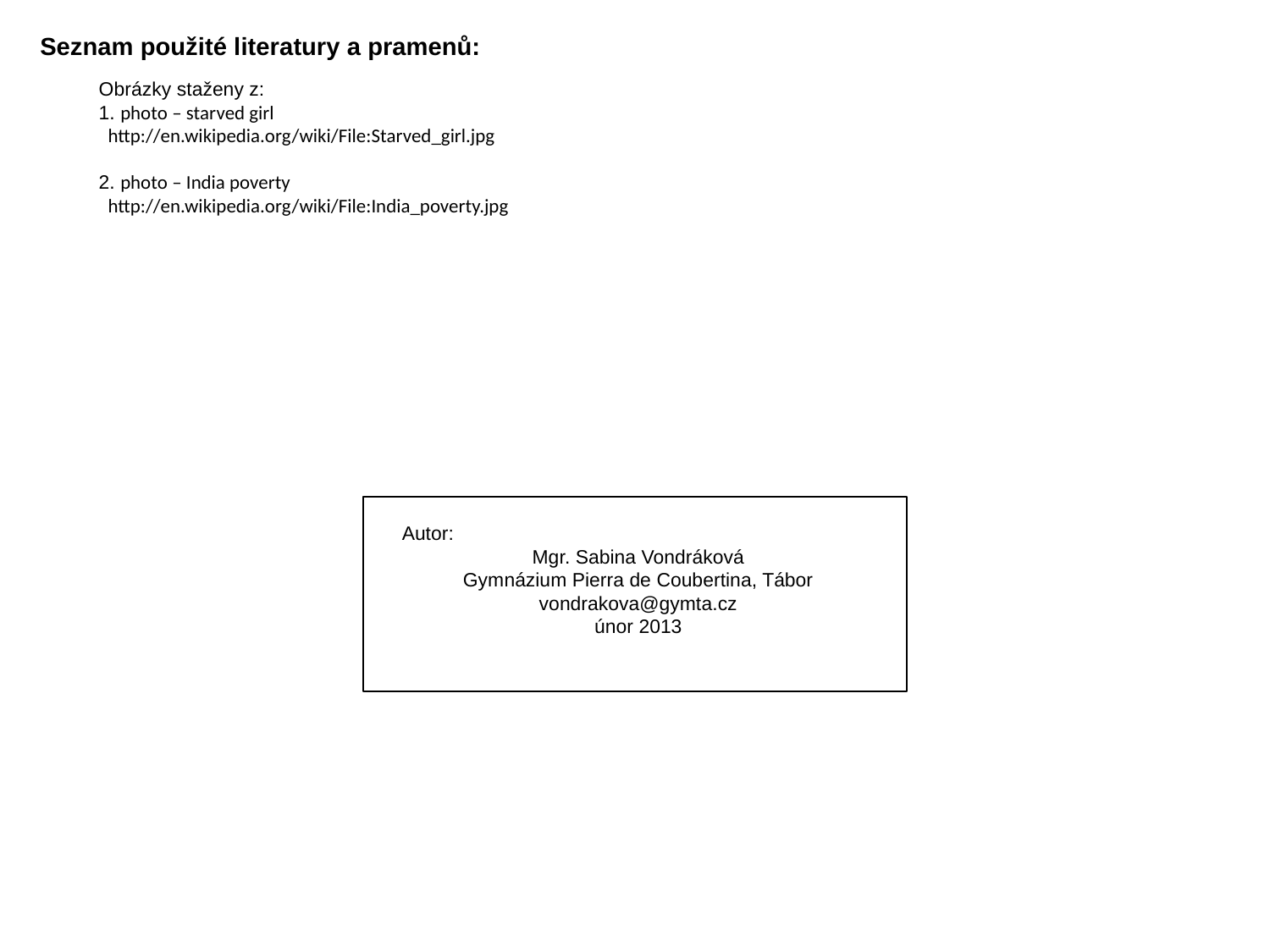

Seznam použité literatury a pramenů:
Obrázky staženy z:
1. photo – starved girl
http://en.wikipedia.org/wiki/File:Starved_girl.jpg

2. photo – India poverty
http://en.wikipedia.org/wiki/File:India_poverty.jpg

Autor:
Mgr. Sabina Vondráková
Gymnázium Pierra de Coubertina, Tábor
vondrakova@gymta.cz
únor 2013